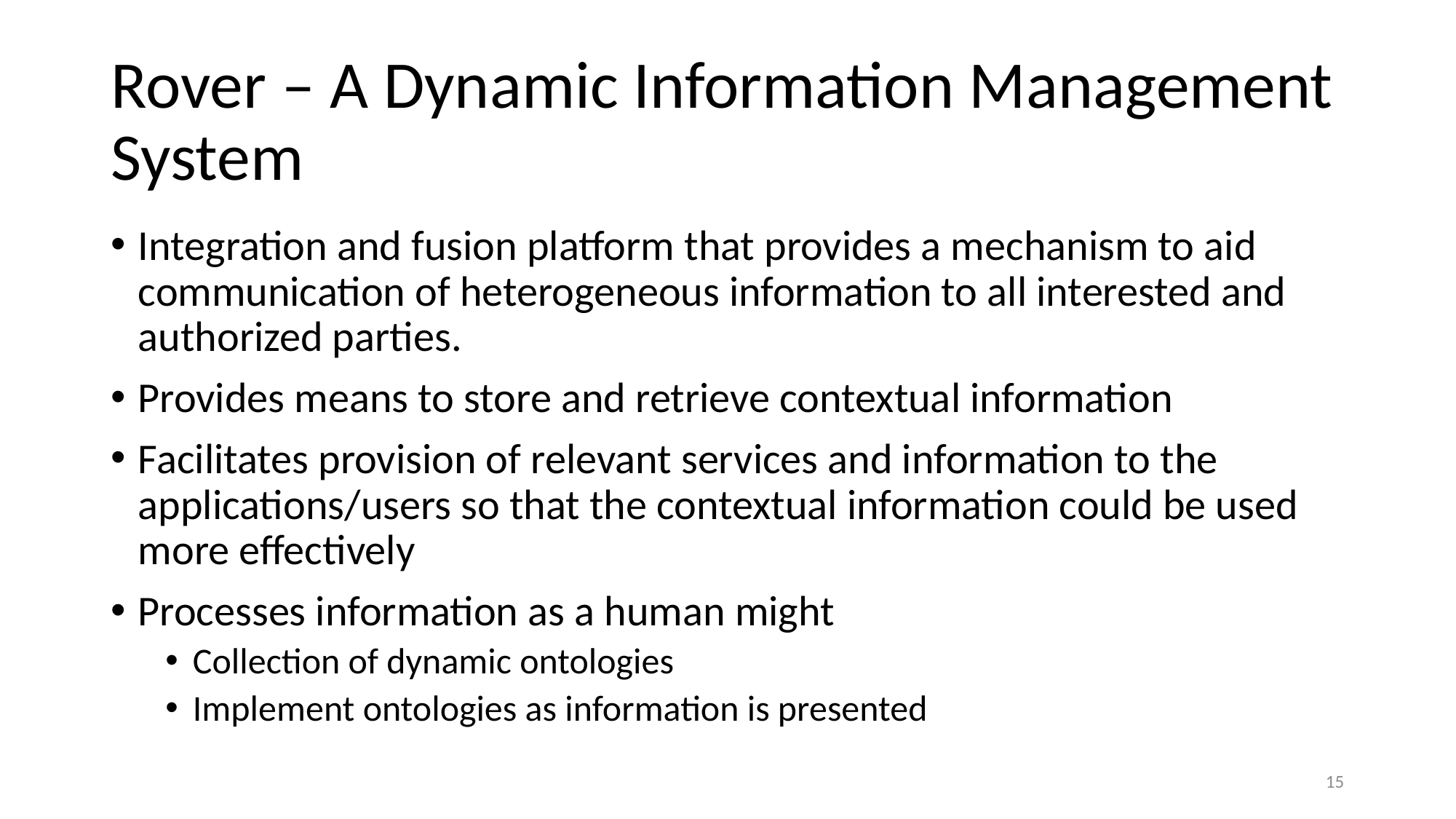

# Rover – A Dynamic Information Management System
Integration and fusion platform that provides a mechanism to aid communication of heterogeneous information to all interested and authorized parties.
Provides means to store and retrieve contextual information
Facilitates provision of relevant services and information to the applications/users so that the contextual information could be used more effectively
Processes information as a human might
Collection of dynamic ontologies
Implement ontologies as information is presented

15